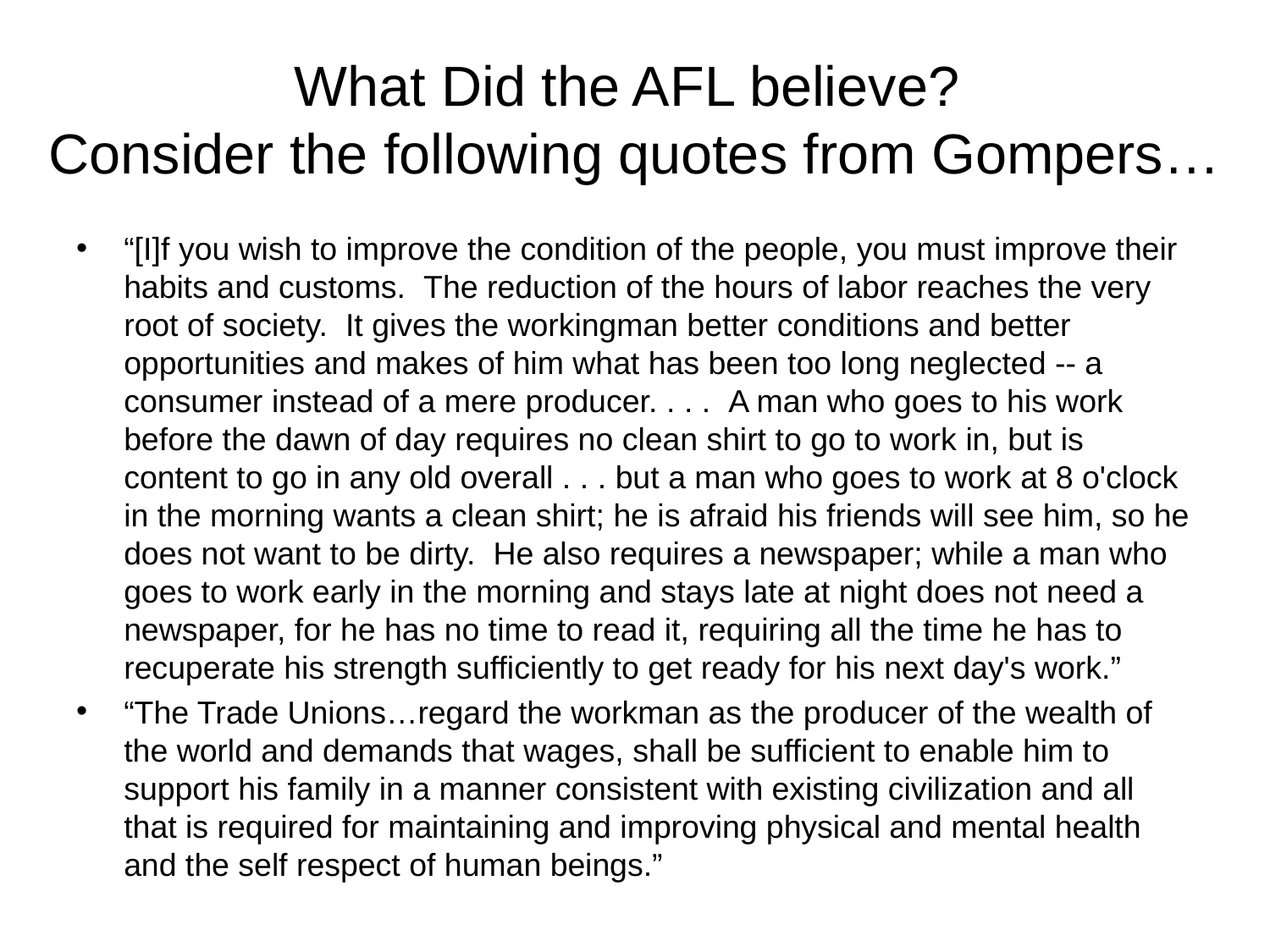

# What Did the AFL believe? Consider the following quotes from Gompers…
“[I]f you wish to improve the condition of the people, you must improve their habits and customs.  The reduction of the hours of labor reaches the very root of society.  It gives the workingman better conditions and better opportunities and makes of him what has been too long neglected -- a consumer instead of a mere producer. . . .  A man who goes to his work before the dawn of day requires no clean shirt to go to work in, but is content to go in any old overall . . . but a man who goes to work at 8 o'clock in the morning wants a clean shirt; he is afraid his friends will see him, so he does not want to be dirty.  He also requires a newspaper; while a man who goes to work early in the morning and stays late at night does not need a newspaper, for he has no time to read it, requiring all the time he has to recuperate his strength sufficiently to get ready for his next day's work.”
“The Trade Unions…regard the workman as the producer of the wealth of the world and demands that wages, shall be sufficient to enable him to support his family in a manner consistent with existing civilization and all that is required for maintaining and improving physical and mental health and the self respect of human beings.”